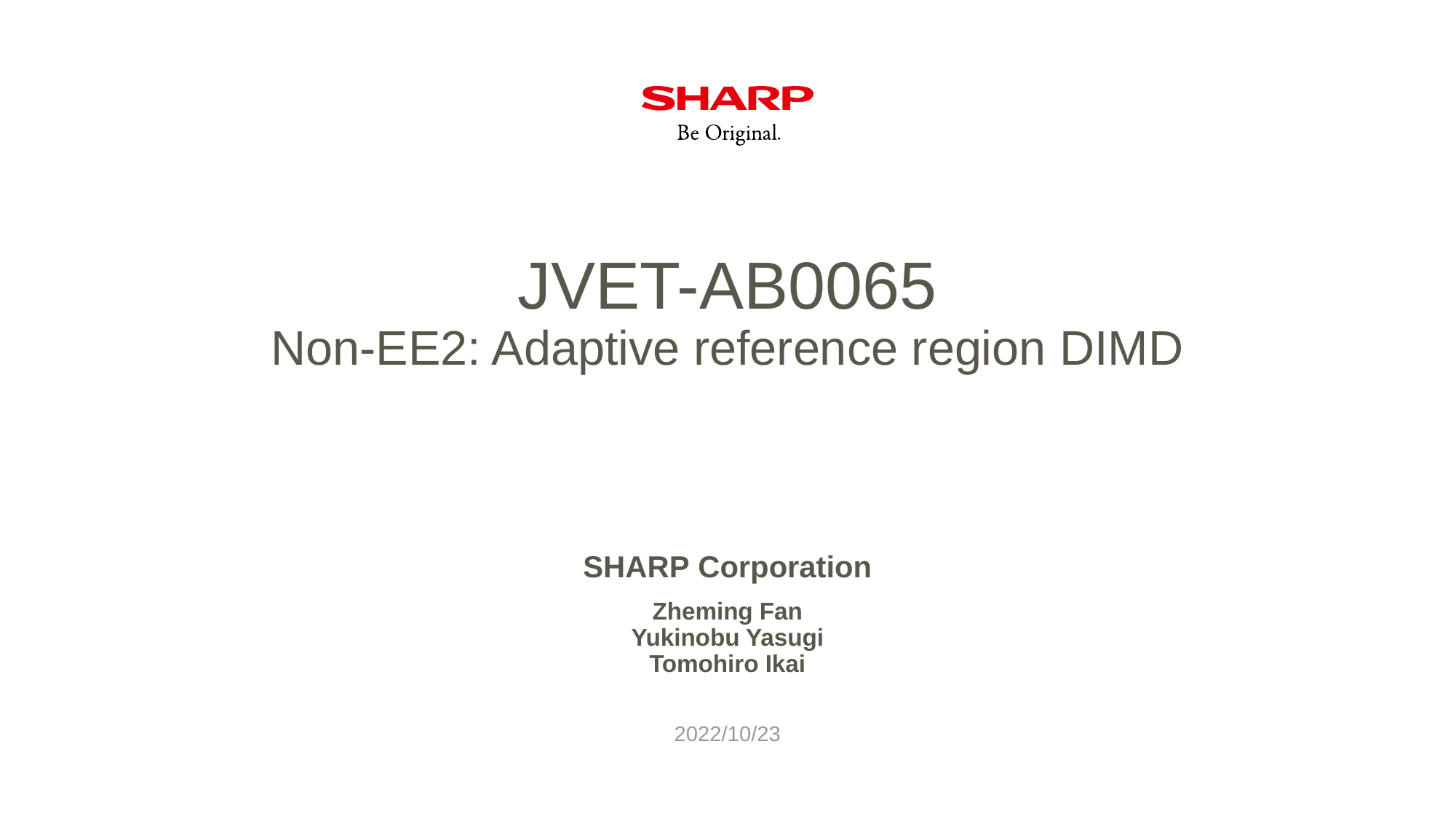

# JVET-AB0065 Non-EE2: Adaptive reference region DIMD
SHARP Corporation
Zheming Fan
Yukinobu Yasugi
Tomohiro Ikai
2022/10/23